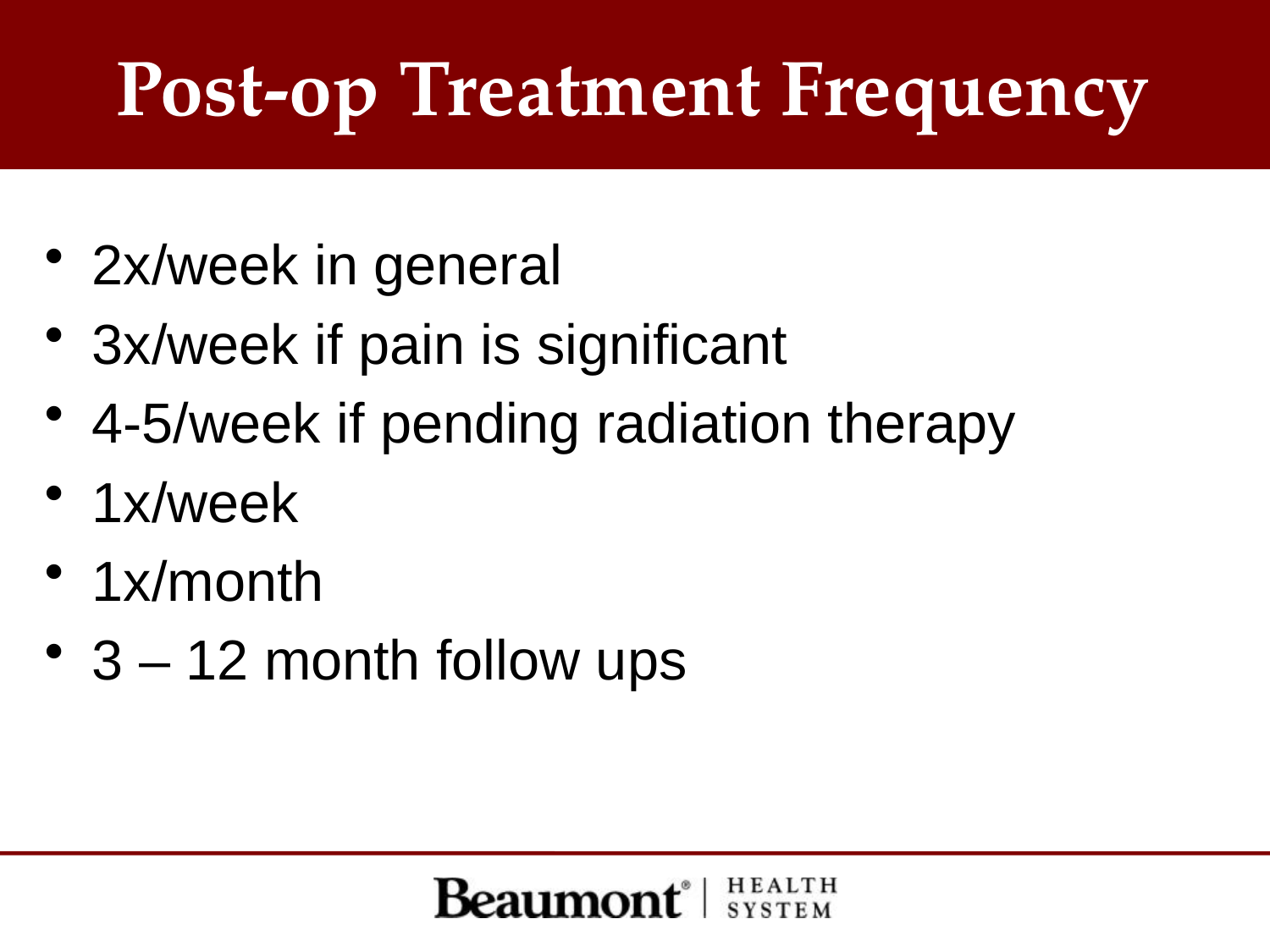

# Post-op Treatment Frequency
2x/week in general
3x/week if pain is significant
4-5/week if pending radiation therapy
1x/week
1x/month
3 – 12 month follow ups